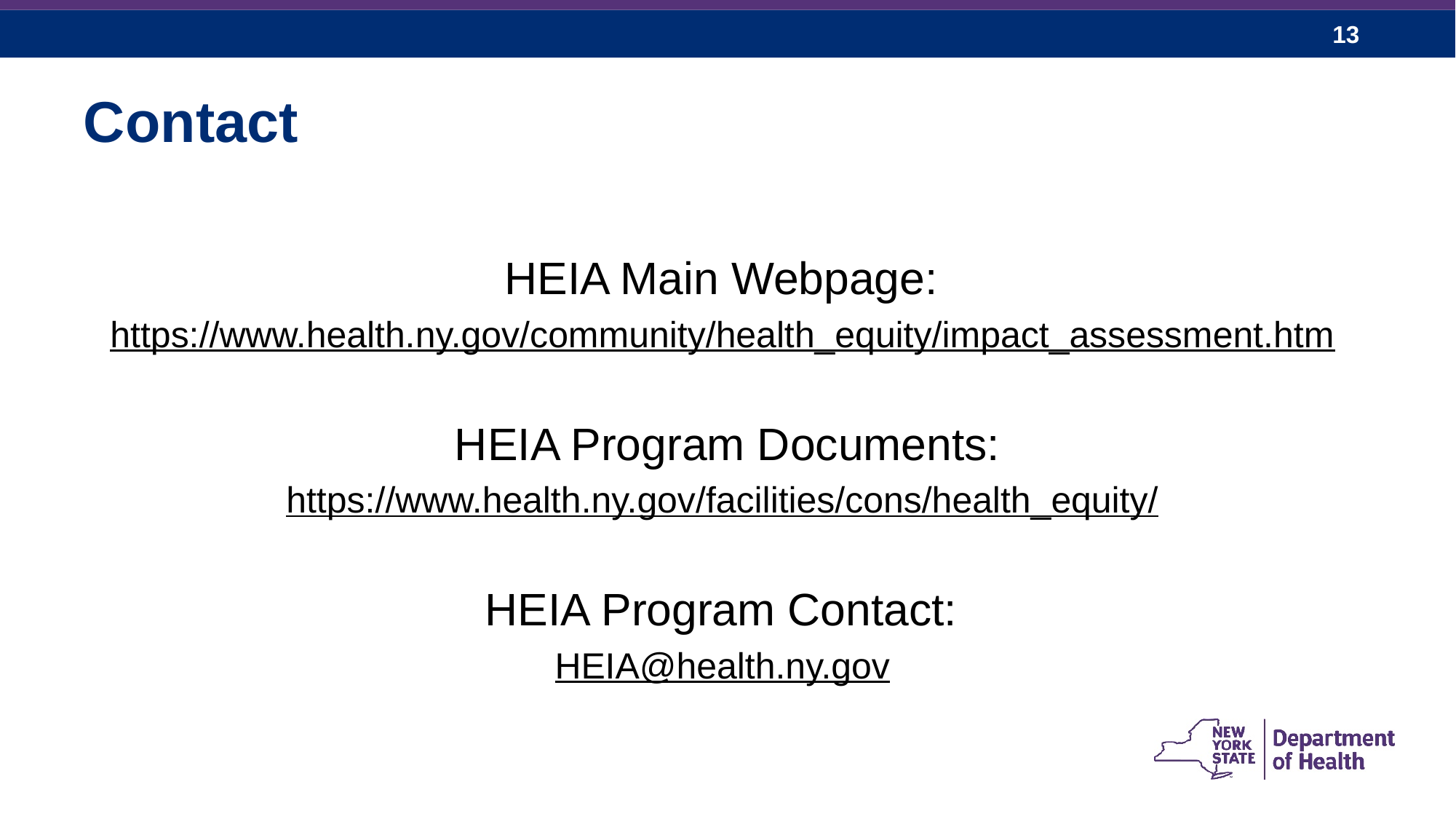

# Contact

HEIA Main Webpage:
https://www.health.ny.gov/community/health_equity/impact_assessment.htm

HEIA Program Documents:
https://www.health.ny.gov/facilities/cons/health_equity/

HEIA Program Contact:
HEIA@health.ny.gov